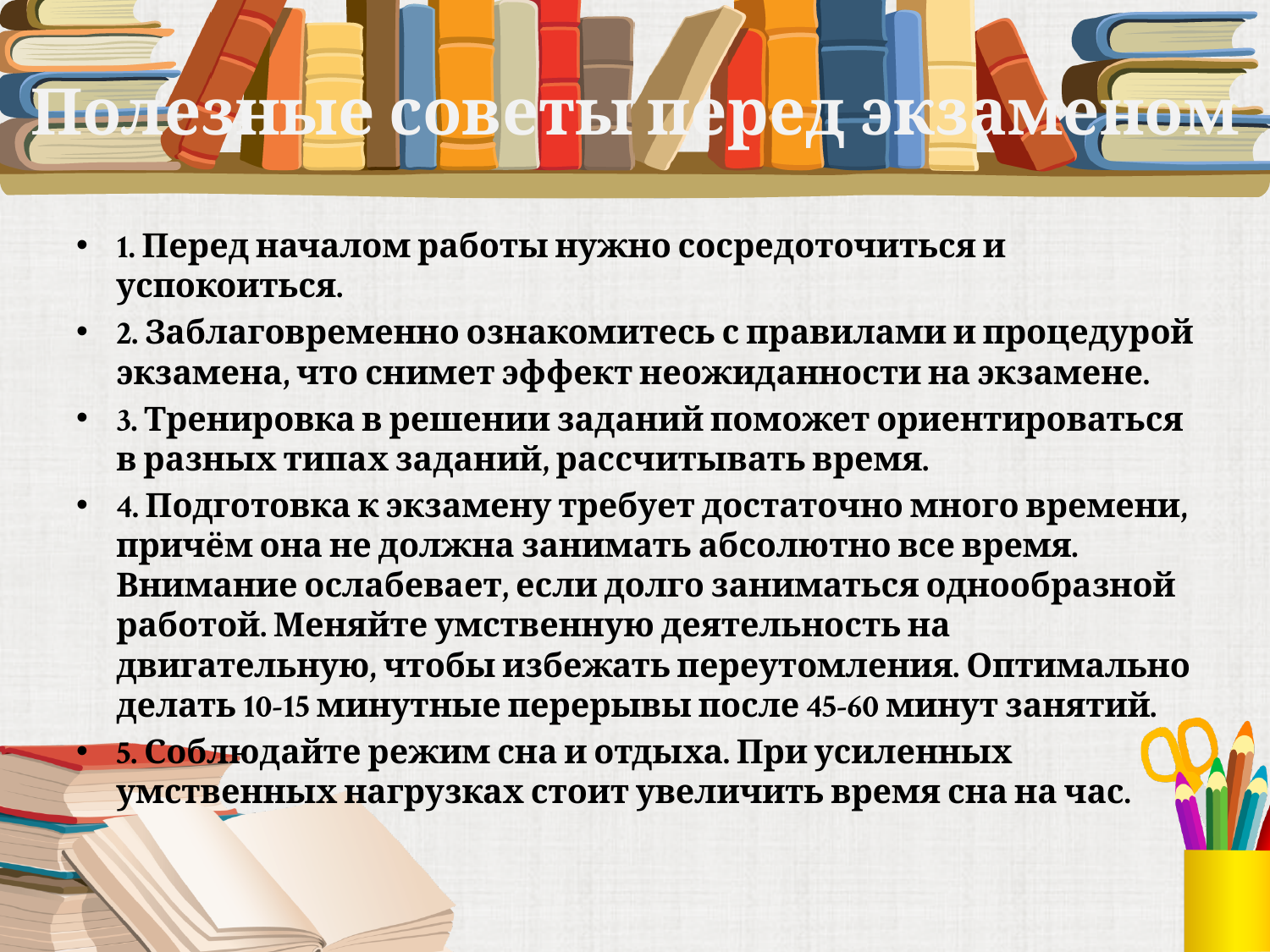

# Полезные советы перед экзаменом
1. Перед началом работы нужно сосредоточиться и успокоиться.
2. Заблаговременно ознакомитесь с правилами и процедурой экзамена, что снимет эффект неожиданности на экзамене.
3. Тренировка в решении заданий поможет ориентироваться в разных типах заданий, рассчитывать время.
4. Подготовка к экзамену требует достаточно много времени, причём она не должна занимать абсолютно все время. Внимание ослабевает, если долго заниматься однообразной работой. Меняйте умственную деятельность на двигательную, чтобы избежать переутомления. Оптимально делать 10-15 минутные перерывы после 45-60 минут занятий.
5. Соблюдайте режим сна и отдыха. При усиленных умственных нагрузках стоит увеличить время сна на час.